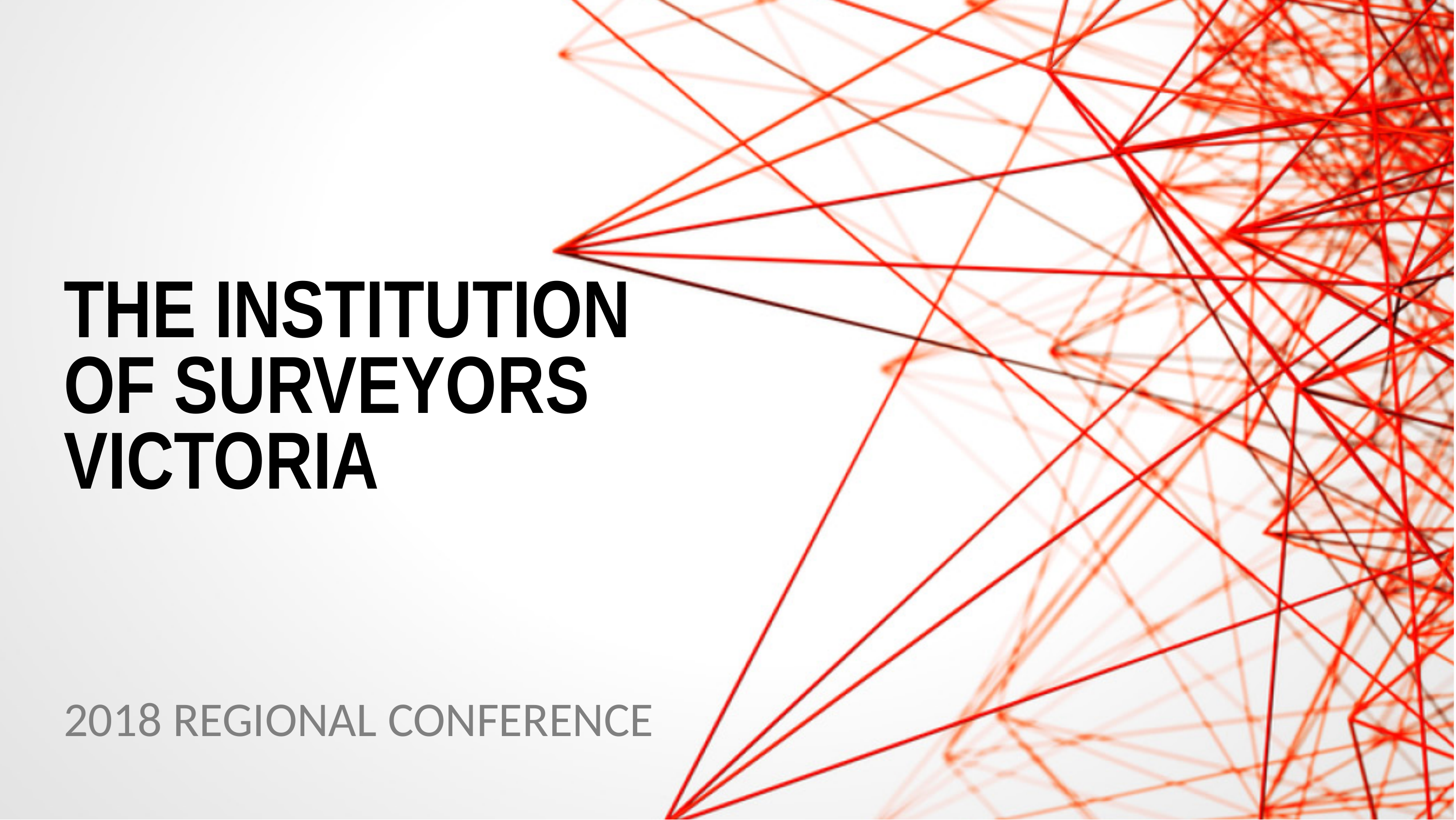

# THE INSTITUTION OF SURVEYORS VICTORIA
2018 REGIONAL CONFERENCE